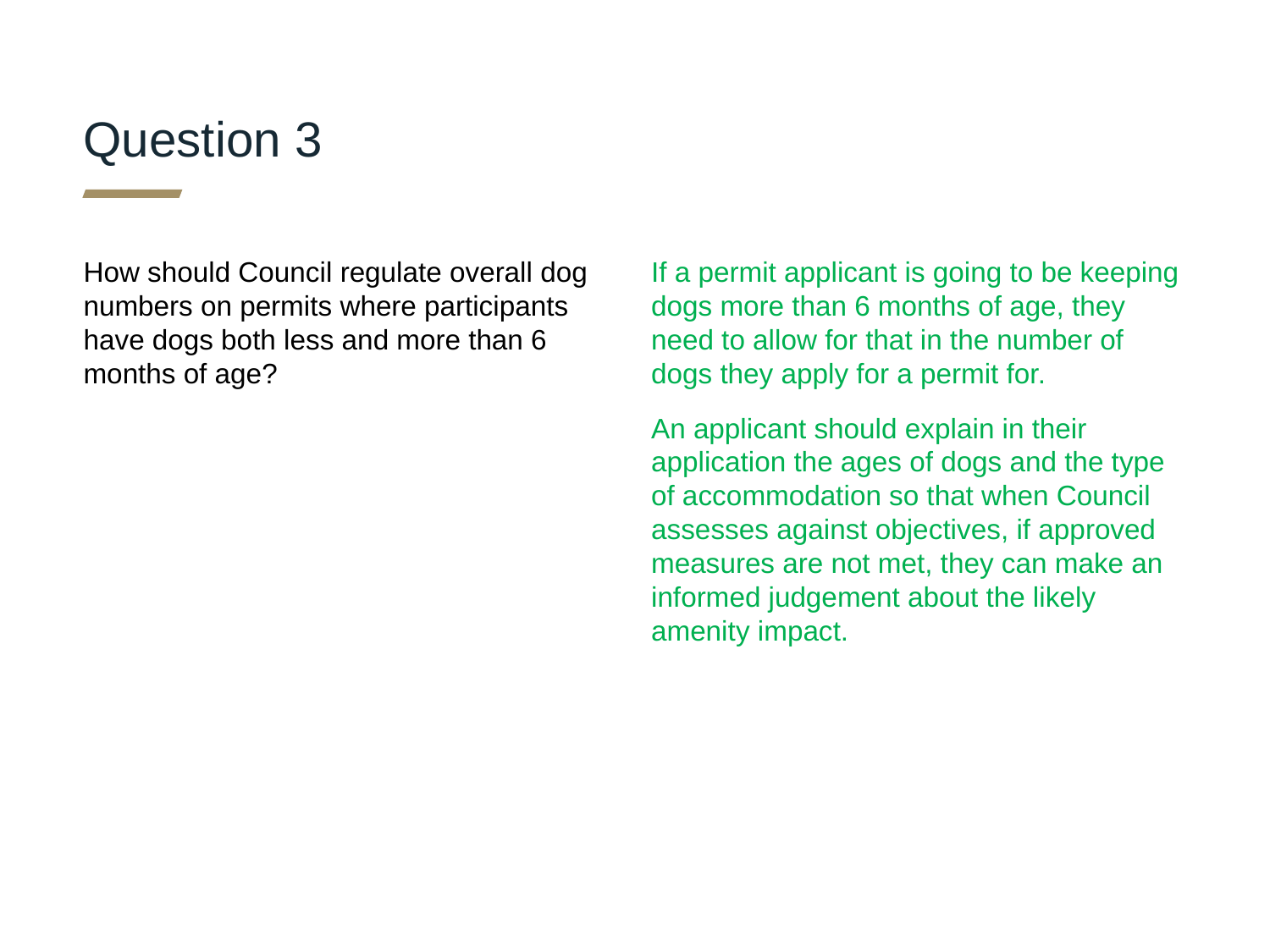

# Question 3
How should Council regulate overall dog numbers on permits where participants have dogs both less and more than 6 months of age?
If a permit applicant is going to be keeping dogs more than 6 months of age, they need to allow for that in the number of dogs they apply for a permit for.
An applicant should explain in their application the ages of dogs and the type of accommodation so that when Council assesses against objectives, if approved measures are not met, they can make an informed judgement about the likely amenity impact.